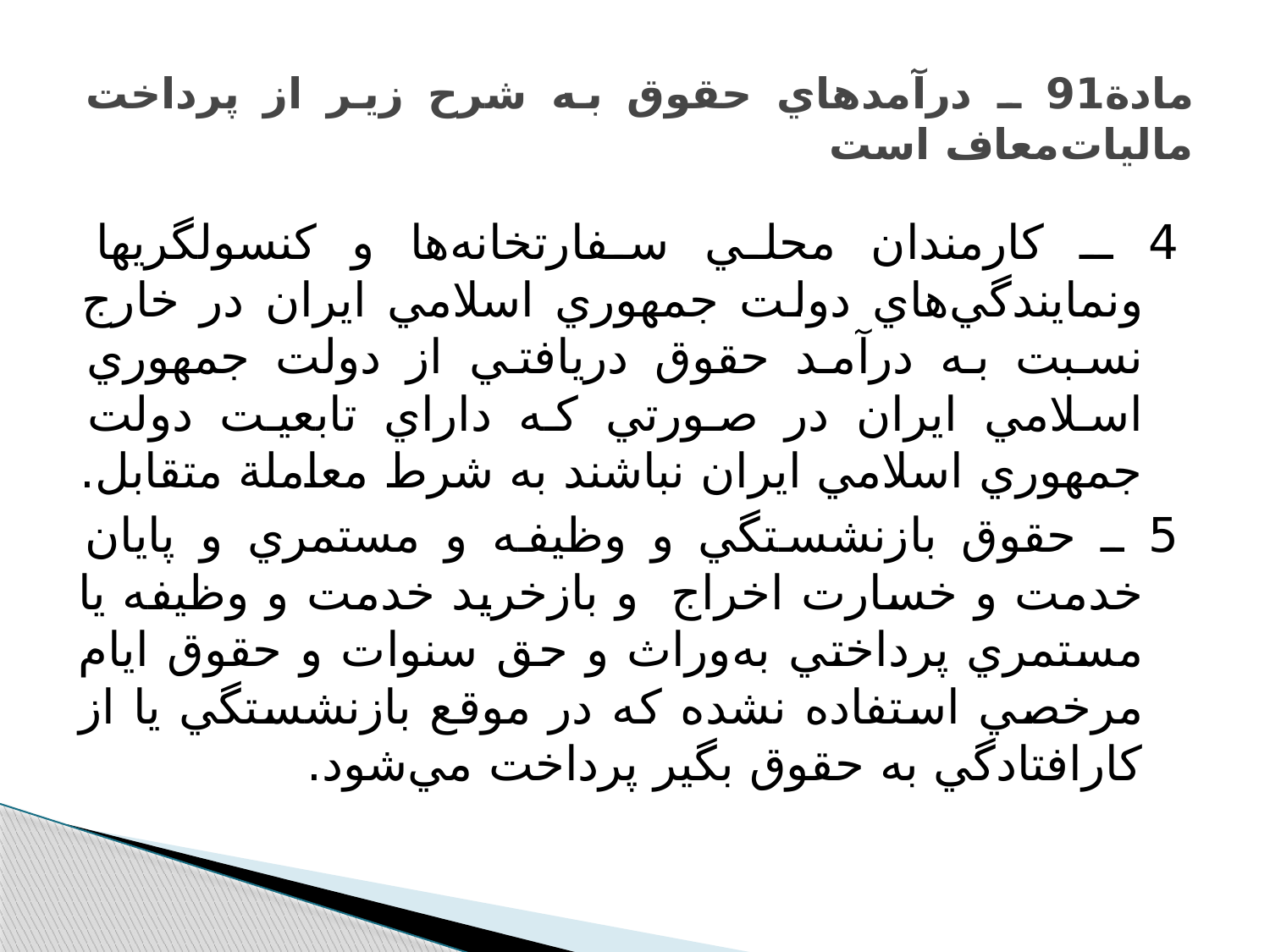

# مادة91 ـ درآمدهاي حقوق به شرح زير از پرداخت ماليات‌معاف است‌
4 ـ کارمندان محلي سفارتخانه‌ها و کنسولگريها ونمايندگي‌هاي ‌دولت جمهوري اسلامي ايران در خارج نسبت به درآمد حقوق دريافتي از دولت جمهوري اسلامي ايران در صورتي که داراي‌ تابعيت دولت جمهوري اسلامي ايران نباشند به شرط معاملة ‌متقابل‌.
5 ـ حقوق بازنشستگي و وظيفه و مستمري و پايان خدمت و خسارت اخراج  و بازخريد خدمت و وظيفه يا مستمري پرداختي به‌وراث و حق سنوات و حقوق ايام مرخصي استفاده نشده که در موقع بازنشستگي يا از کارافتادگي به حقوق بگير پرداخت مي‌شود.